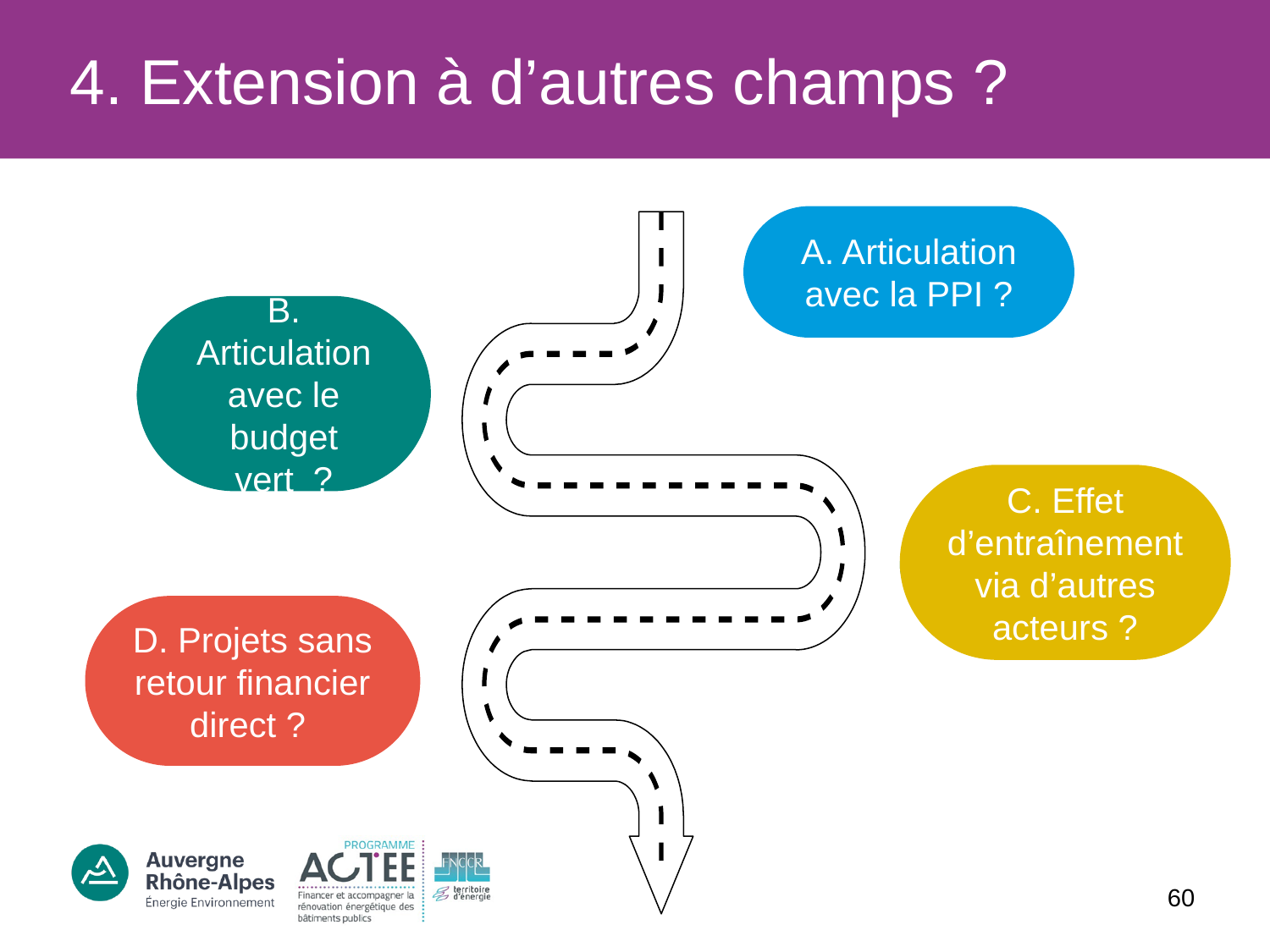

# 4. Extension à d’autres champs ?
A. Articulation avec la PPI ?

B. Articulation avec le budget vert  ?

C. Effet d’entraînement via d’autres acteurs ?

D. Projets sans retour financier direct ?